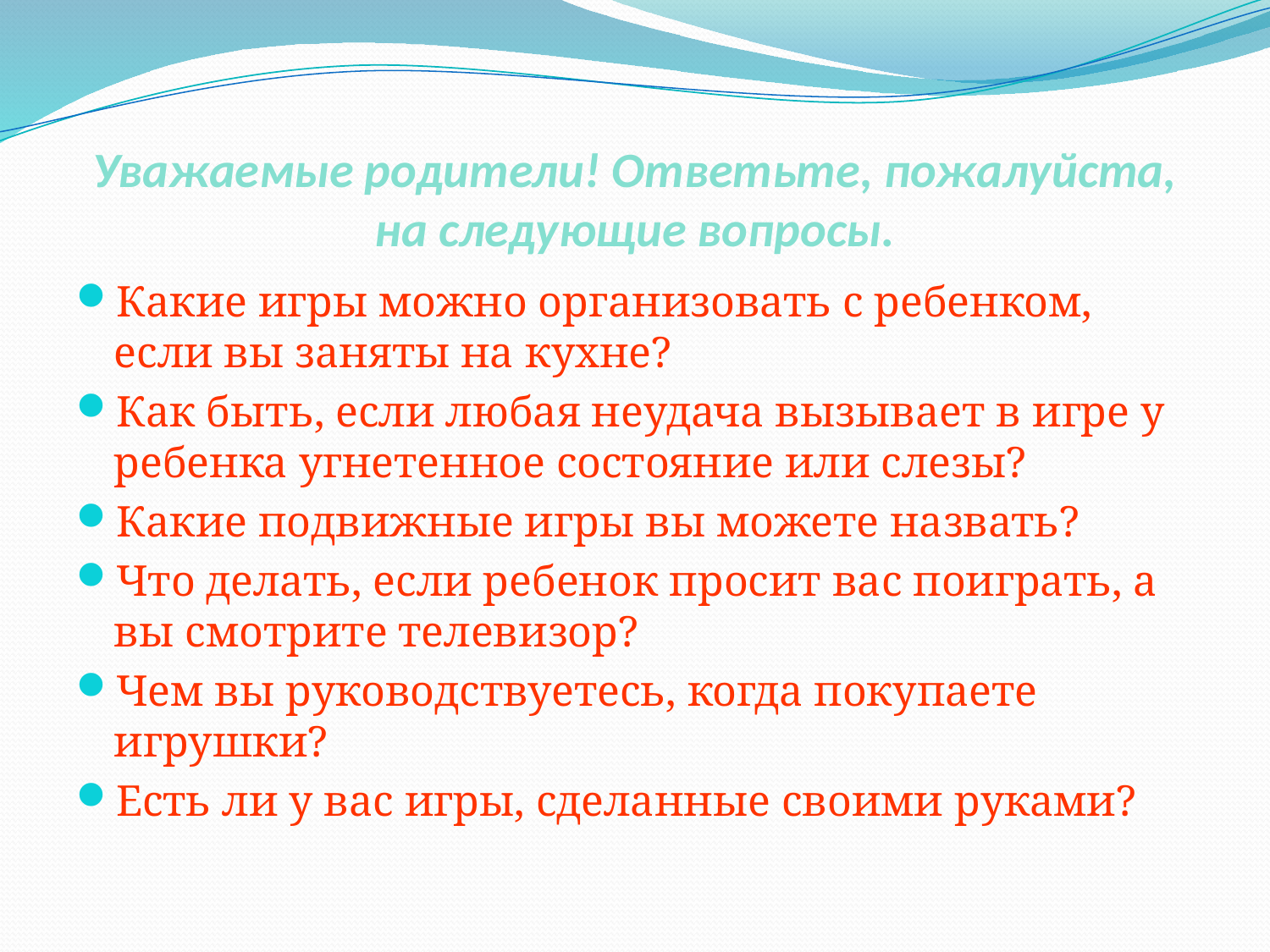

# Уважаемые родители! Ответьте, пожалуйста, на следующие вопросы.
Какие игры можно организовать с ребенком, если вы заняты на кухне?
Как быть, если любая неудача вызывает в игре у ребенка угнетенное состояние или слезы?
Какие подвижные игры вы можете назвать?
Что делать, если ребенок просит вас поиграть, а вы смотрите телевизор?
Чем вы руководствуетесь, когда покупаете игрушки?
Есть ли у вас игры, сделанные своими руками?